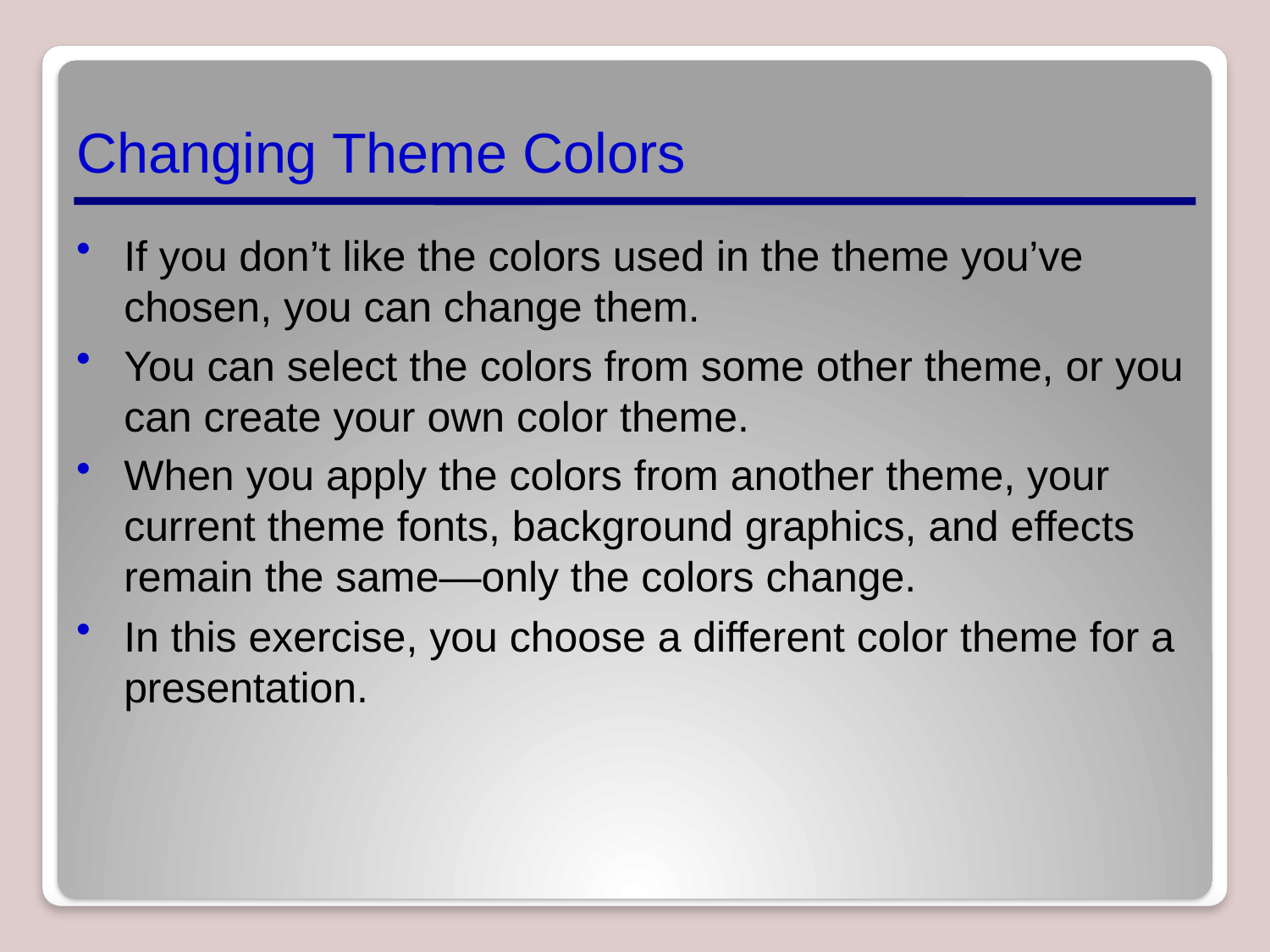

# Changing Theme Colors
If you don’t like the colors used in the theme you’ve chosen, you can change them.
You can select the colors from some other theme, or you can create your own color theme.
When you apply the colors from another theme, your current theme fonts, background graphics, and effects remain the same—only the colors change.
In this exercise, you choose a different color theme for a presentation.